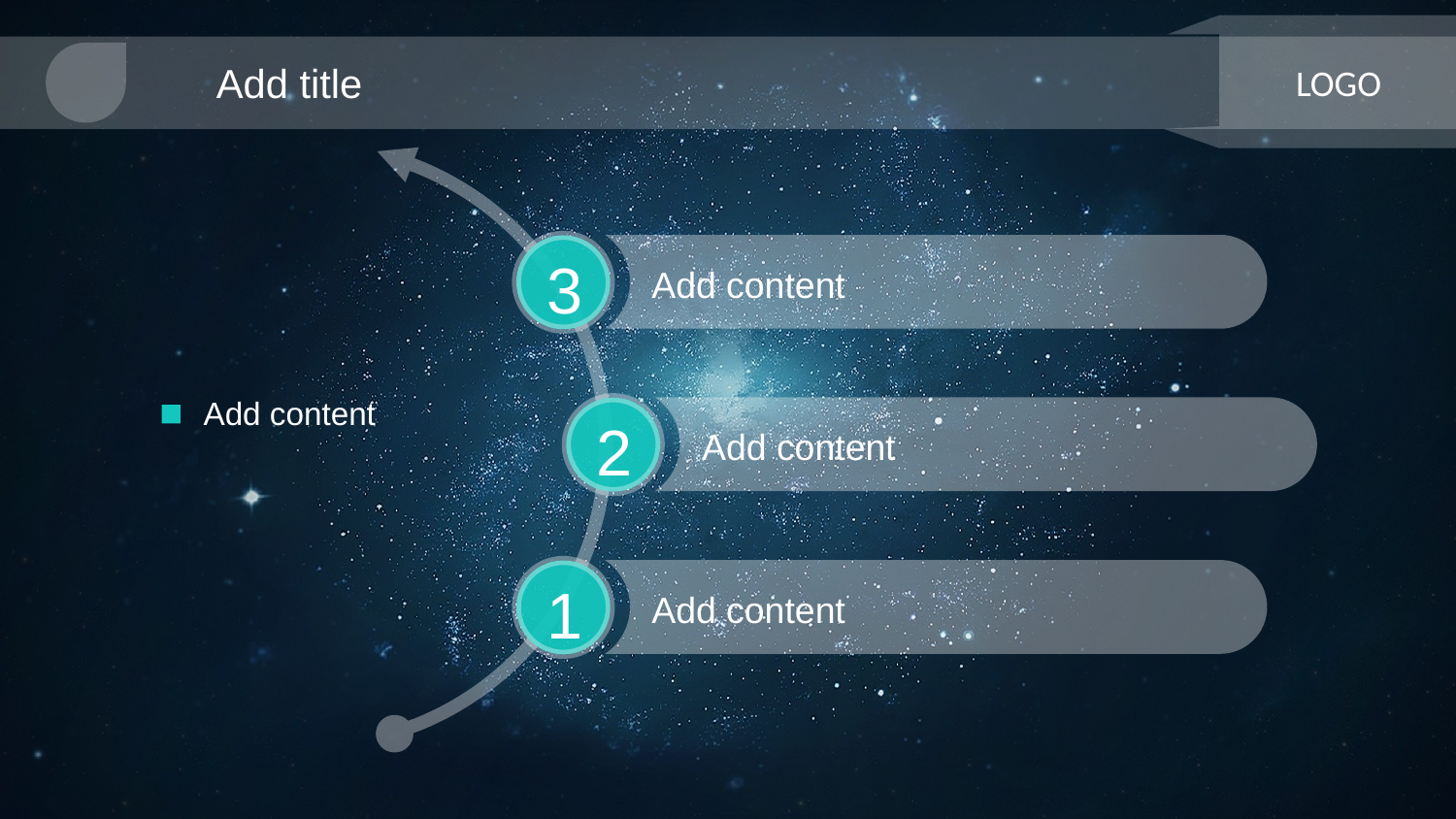

Add title
LOGO

3
Add content

Add content

2

Add content

1
Add content